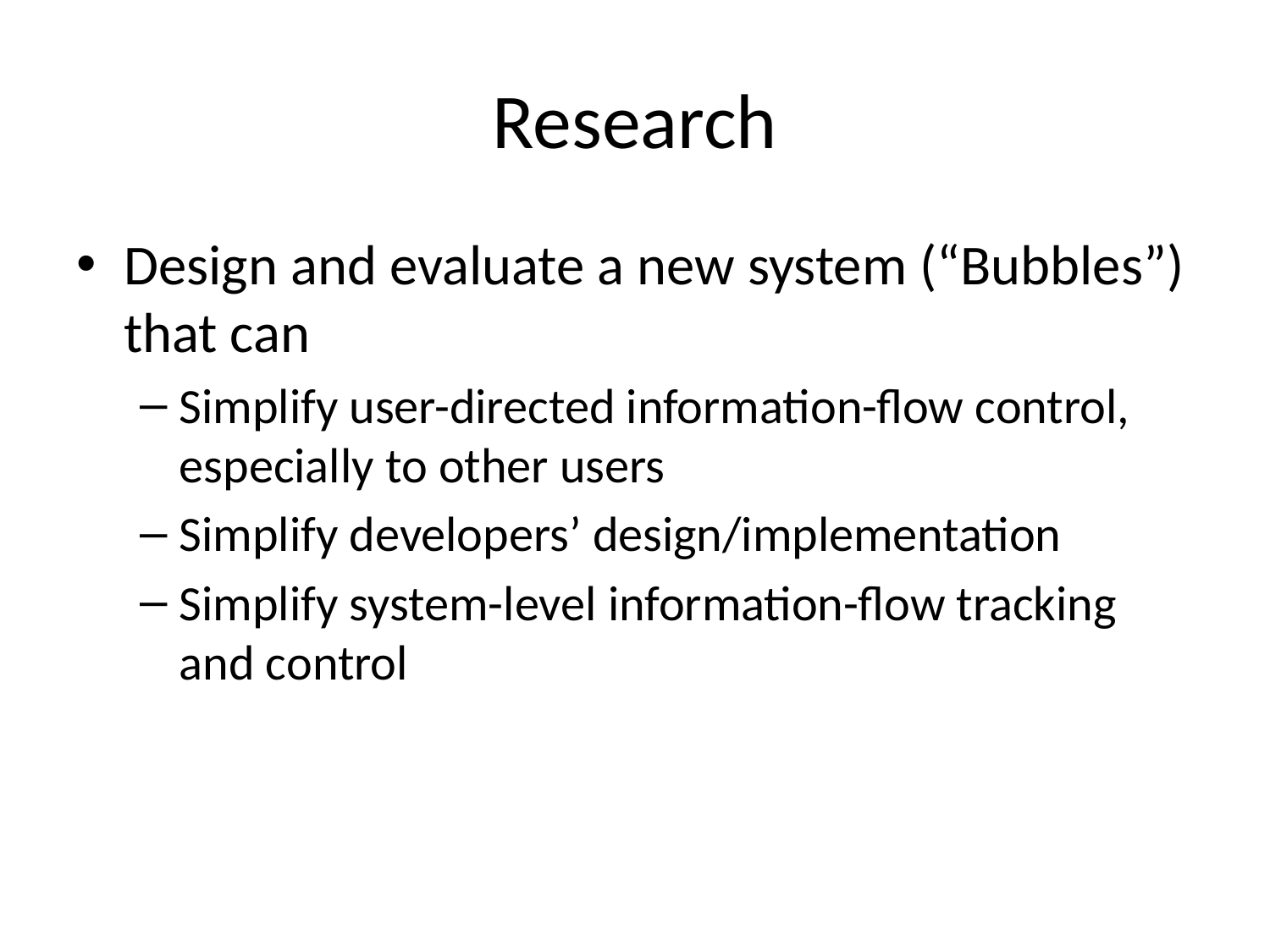

# Research
Design and evaluate a new system (“Bubbles”) that can
Simplify user-directed information-flow control, especially to other users
Simplify developers’ design/implementation
Simplify system-level information-flow tracking and control